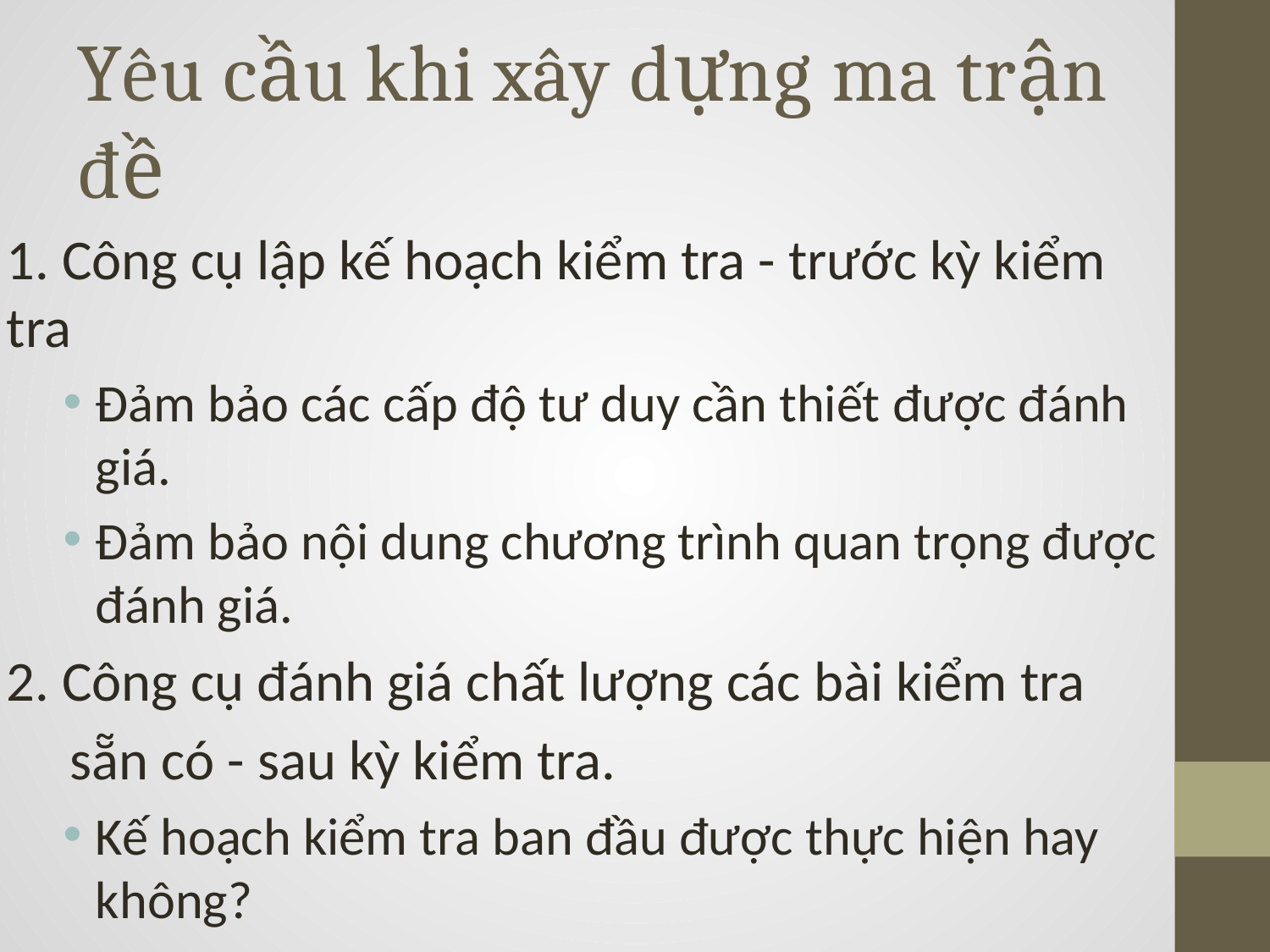

# Yêu cầu khi xây dựng ma trận đề
1. Công cụ lập kế hoạch kiểm tra - trước kỳ kiểm tra
Đảm bảo các cấp độ tư duy cần thiết được đánh giá.
Đảm bảo nội dung chương trình quan trọng được đánh giá.
2. Công cụ đánh giá chất lượng các bài kiểm tra
     sẵn có - sau kỳ kiểm tra.
Kế hoạch kiểm tra ban đầu được thực hiện hay không?
Nội dung chương trình và cấp độ tư duy nào được đánh giá?